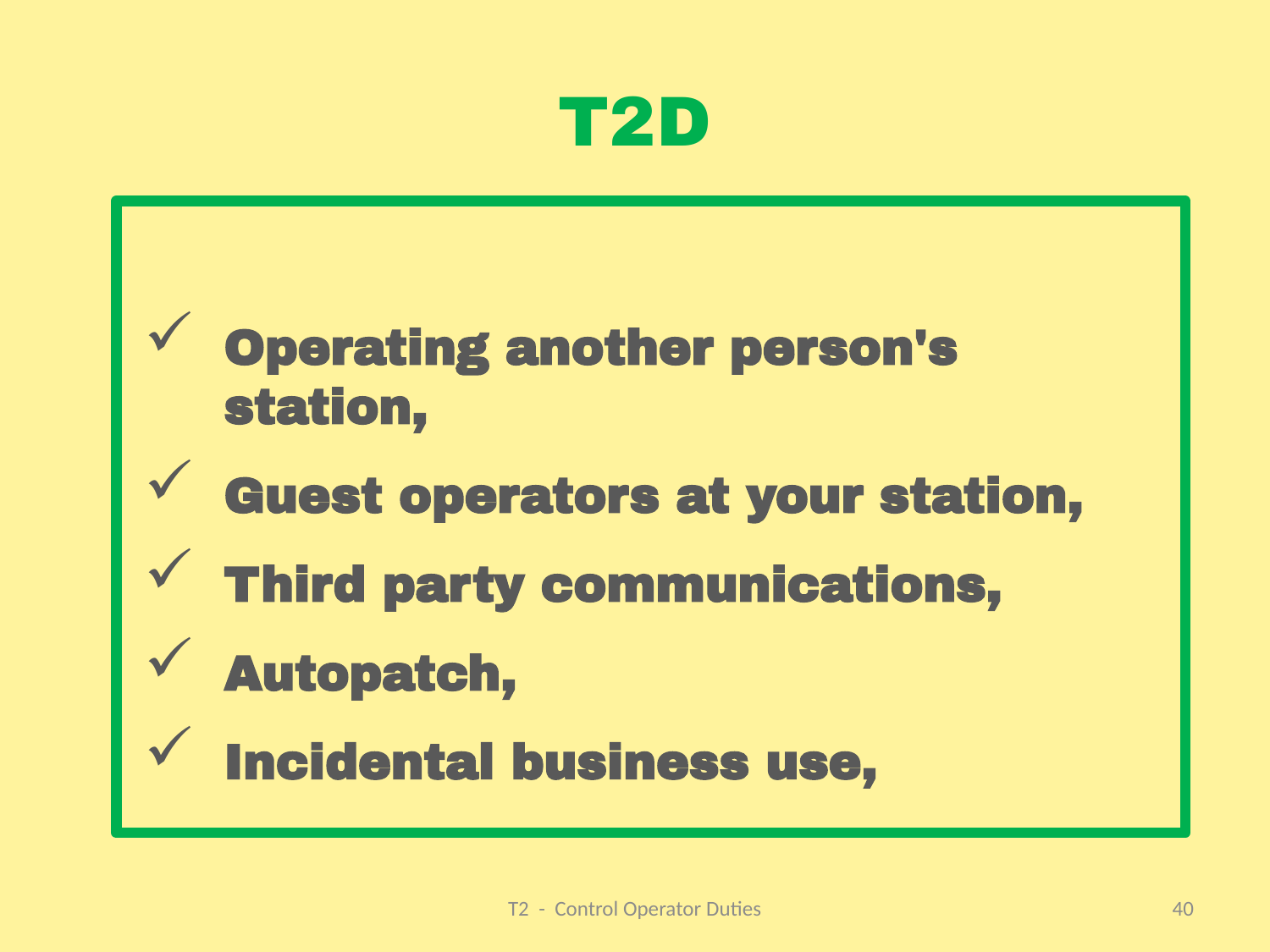

# T2D

Operating another person's station,

Guest operators at your station,

Third party communications,

Autopatch,

Incidental business use,

T2  -  Control Operator Duties
40